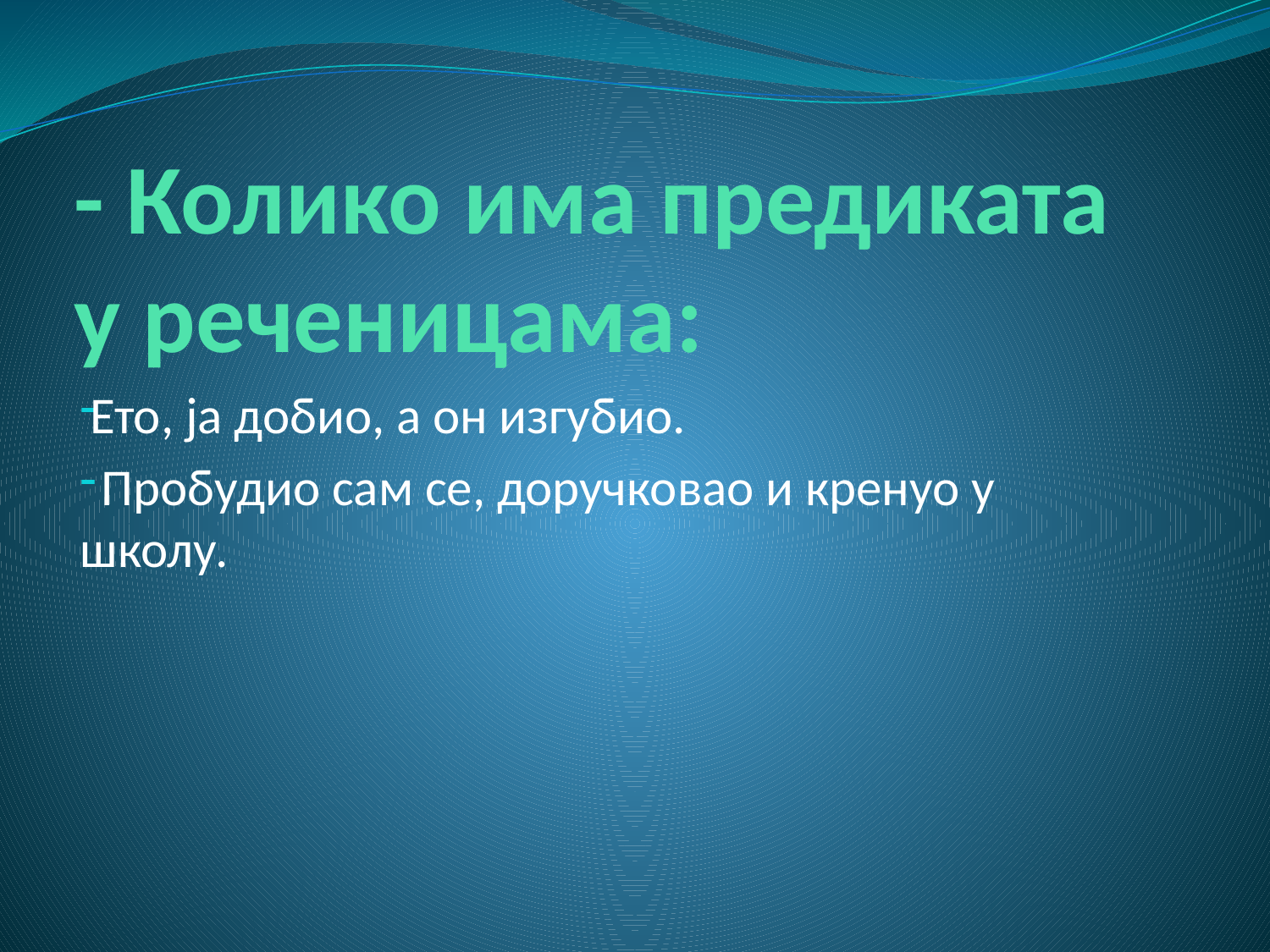

# - Колико има предиката у реченицама:
Ето, ја добио, а он изгубио.
 Пробудио сам се, доручковао и кренуо у школу.